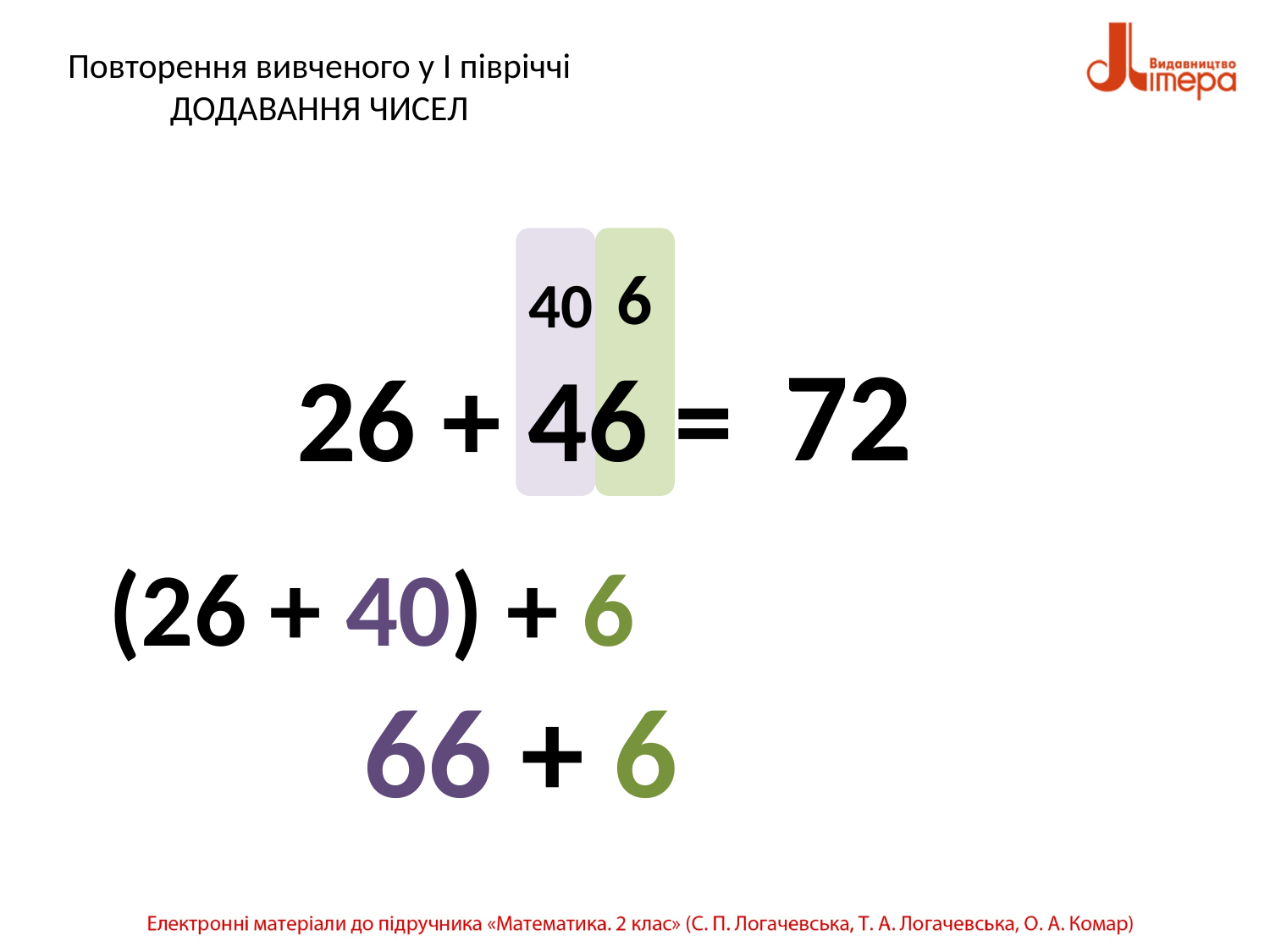

# Повторення вивченого у І півріччі ДОДАВАННЯ ЧИСЕЛ

6
40
72
26 + 46 =
 (26 + 40) + 6
66 + 6